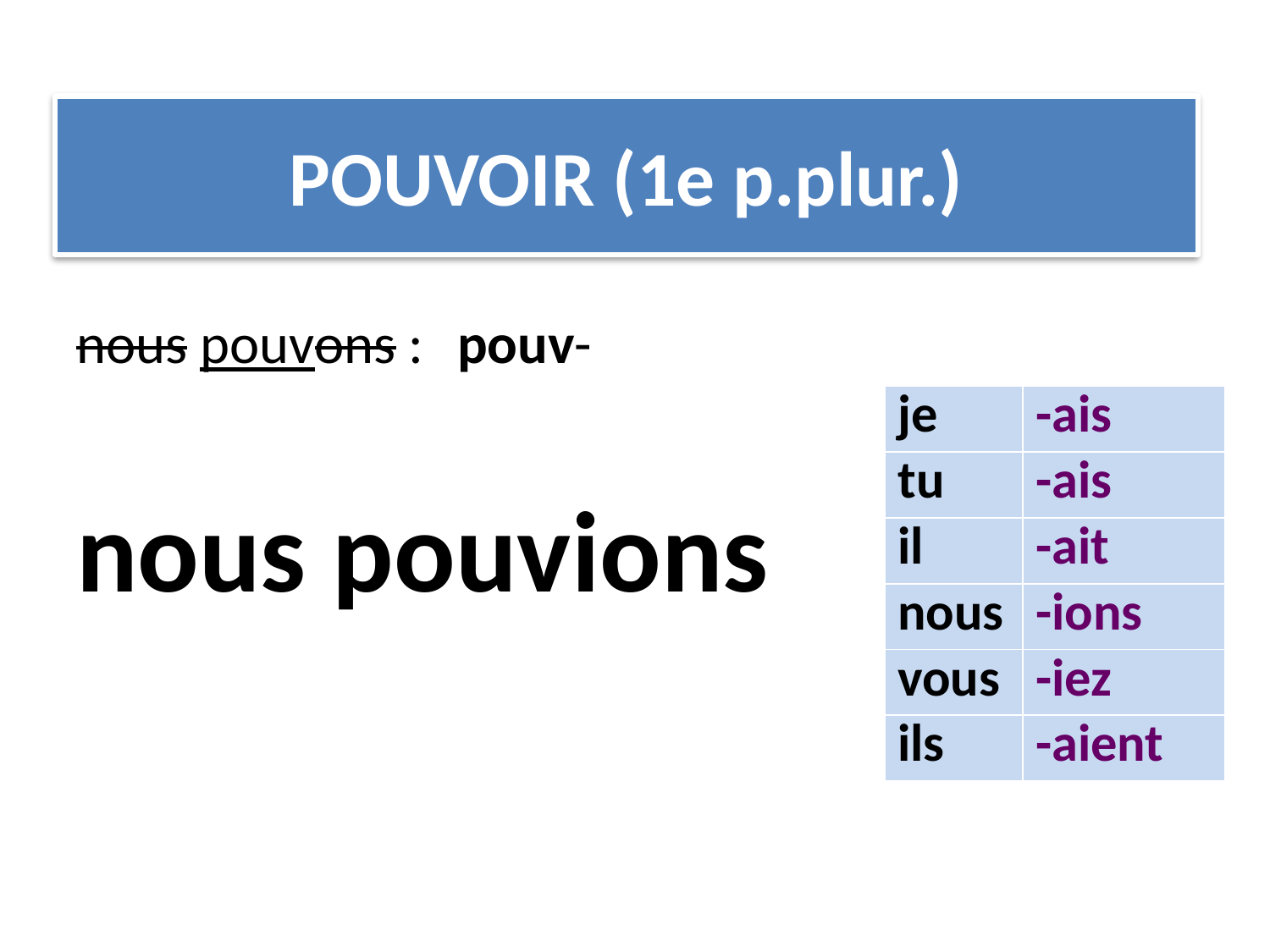

# POUVOIR (1e p.plur.)

nous pouvons : 	pouv-

nous pouvions

| je | -ais |
| --- | --- |
| tu | -ais |
| il | -ait |
| nous | -ions |
| vous | -iez |
| ils | -aient |